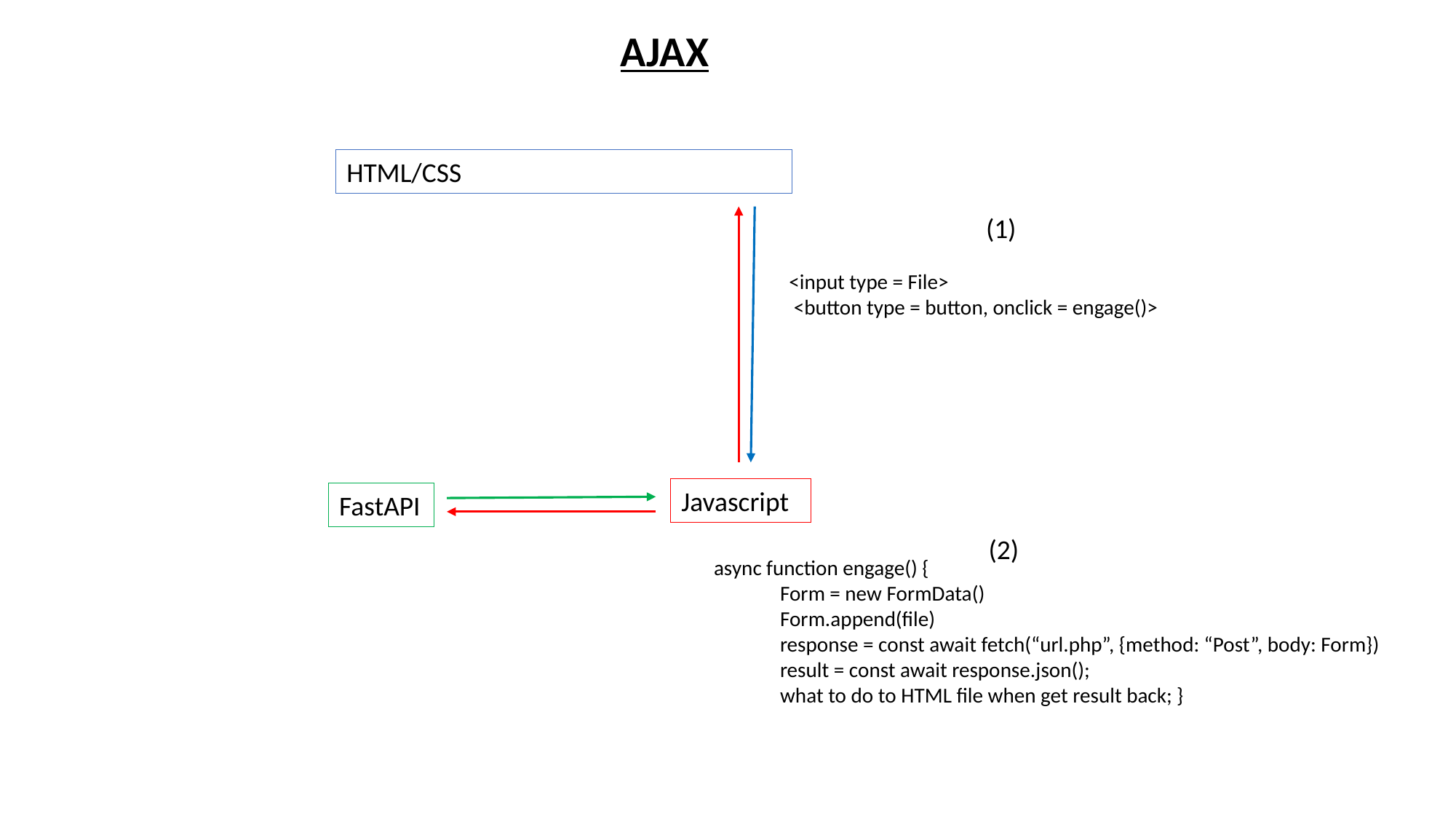

AJAX
HTML/CSS
(1)
<input type = File>
 <button type = button, onclick = engage()>
Javascript
FastAPI
(2)
async function engage() {
              Form = new FormData()
              Form.append(file)
              response = const await fetch(“url.php”, {method: “Post”, body: Form})
              result = const await response.json();
              what to do to HTML file when get result back; }